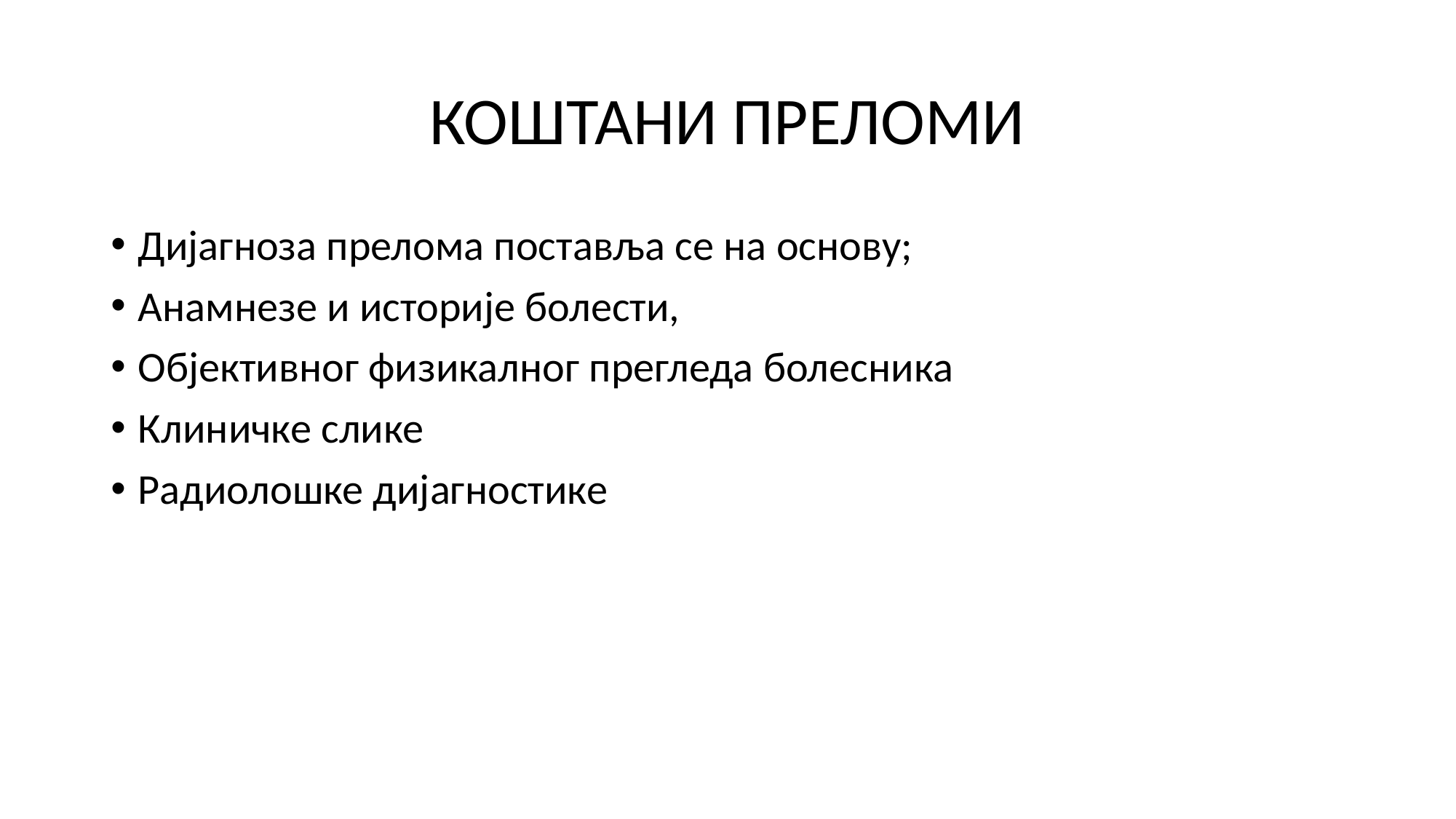

# КОШТАНИ ПРЕЛОМИ
Дијагноза прелома поставља се на основу;
Анамнезе и историје болести,
Објективног физикалног прегледа болесника
Клиничке слике
Радиолошке дијагностике